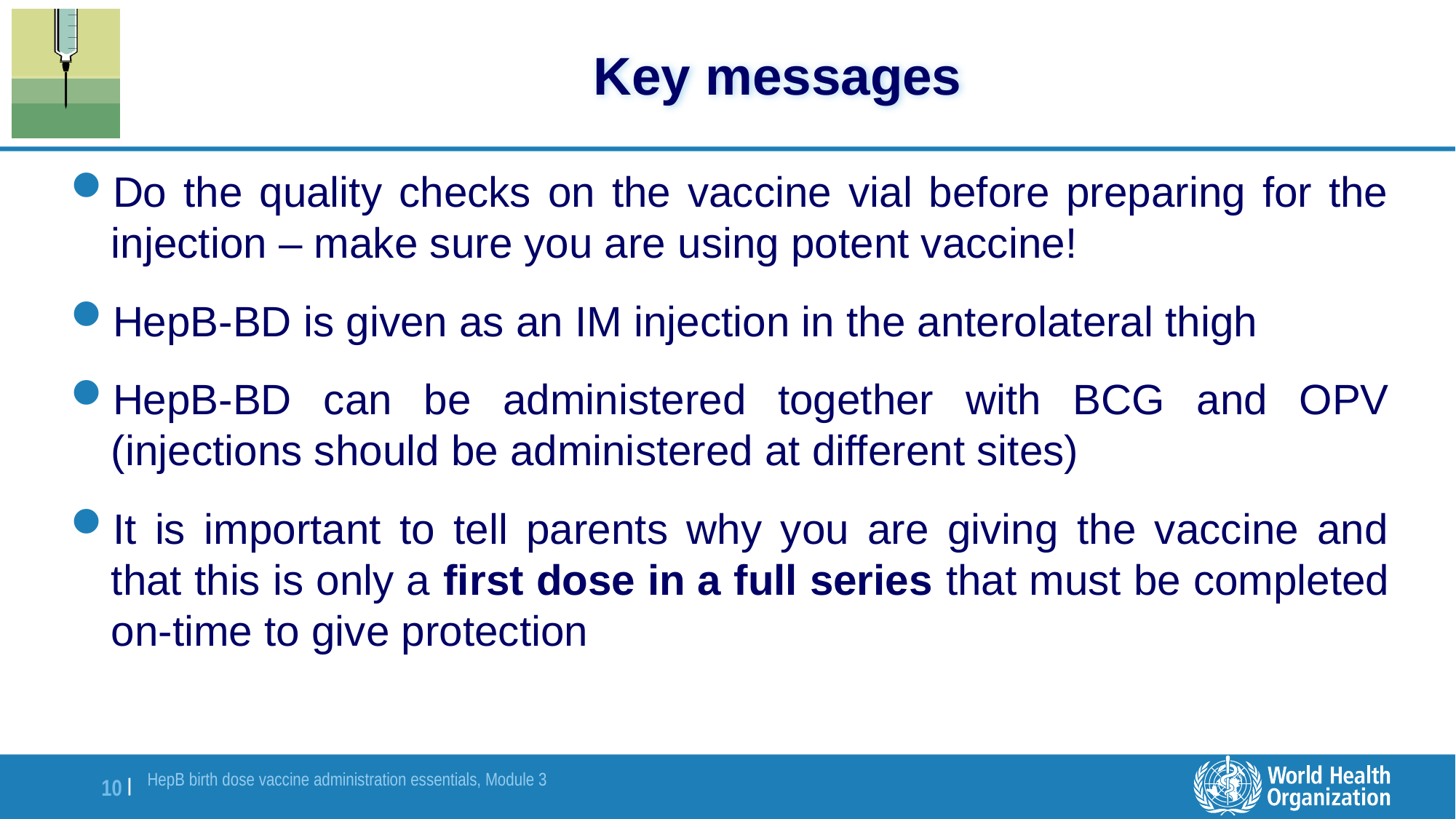

# Key messages
Do the quality checks on the vaccine vial before preparing for the injection – make sure you are using potent vaccine!
HepB-BD is given as an IM injection in the anterolateral thigh
HepB-BD can be administered together with BCG and OPV (injections should be administered at different sites)
It is important to tell parents why you are giving the vaccine and that this is only a first dose in a full series that must be completed on-time to give protection